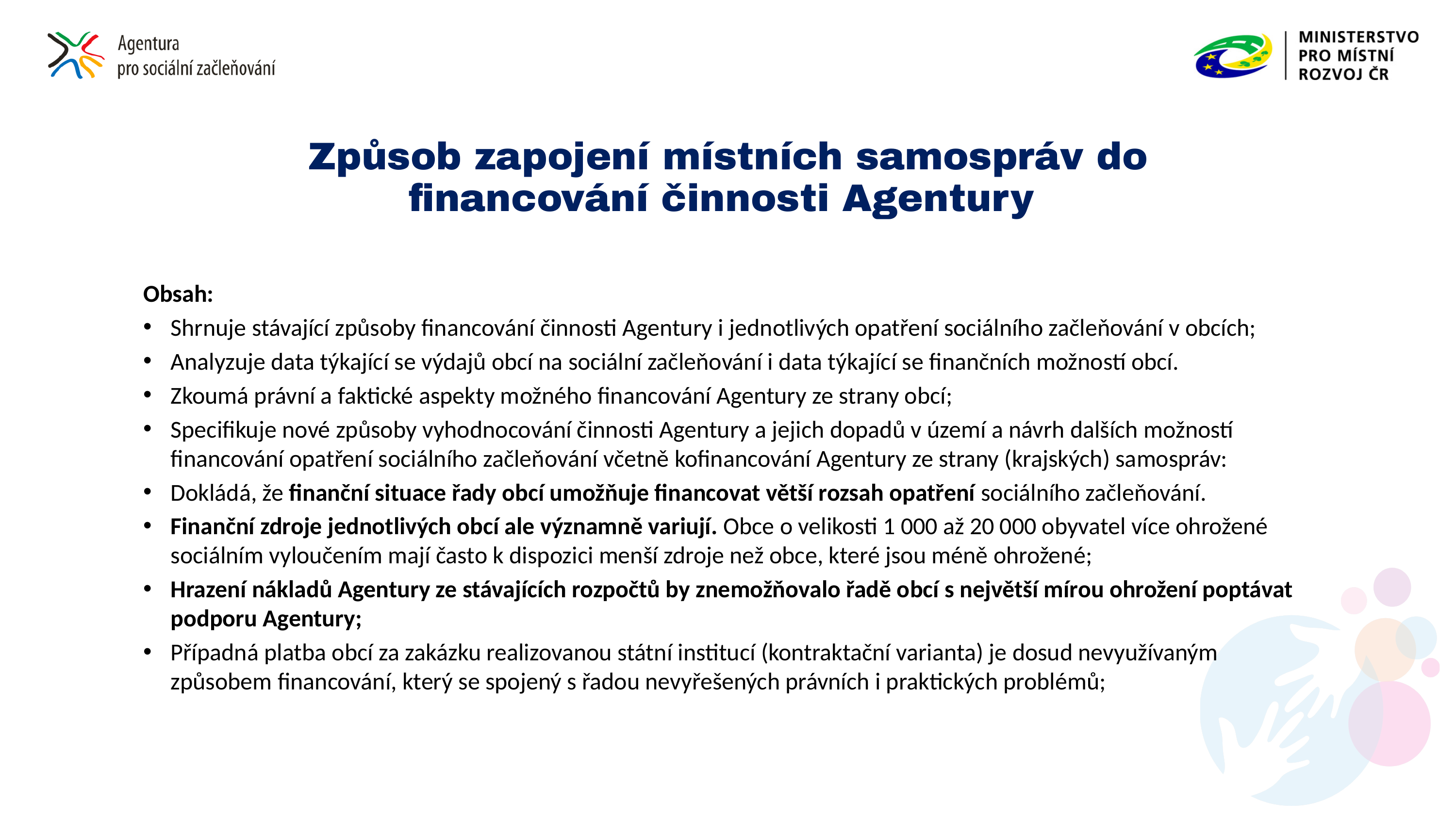

# Způsob zapojení místních samospráv do financování činnosti Agentury
Obsah:
Shrnuje stávající způsoby financování činnosti Agentury i jednotlivých opatření sociálního začleňování v obcích;
Analyzuje data týkající se výdajů obcí na sociální začleňování i data týkající se finančních možností obcí.
Zkoumá právní a faktické aspekty možného financování Agentury ze strany obcí;
Specifikuje nové způsoby vyhodnocování činnosti Agentury a jejich dopadů v území a návrh dalších možností financování opatření sociálního začleňování včetně kofinancování Agentury ze strany (krajských) samospráv:
Dokládá, že finanční situace řady obcí umožňuje financovat větší rozsah opatření sociálního začleňování.
Finanční zdroje jednotlivých obcí ale významně variují. Obce o velikosti 1 000 až 20 000 obyvatel více ohrožené sociálním vyloučením mají často k dispozici menší zdroje než obce, které jsou méně ohrožené;
Hrazení nákladů Agentury ze stávajících rozpočtů by znemožňovalo řadě obcí s největší mírou ohrožení poptávat podporu Agentury;
Případná platba obcí za zakázku realizovanou státní institucí (kontraktační varianta) je dosud nevyužívaným způsobem financování, který se spojený s řadou nevyřešených právních i praktických problémů;